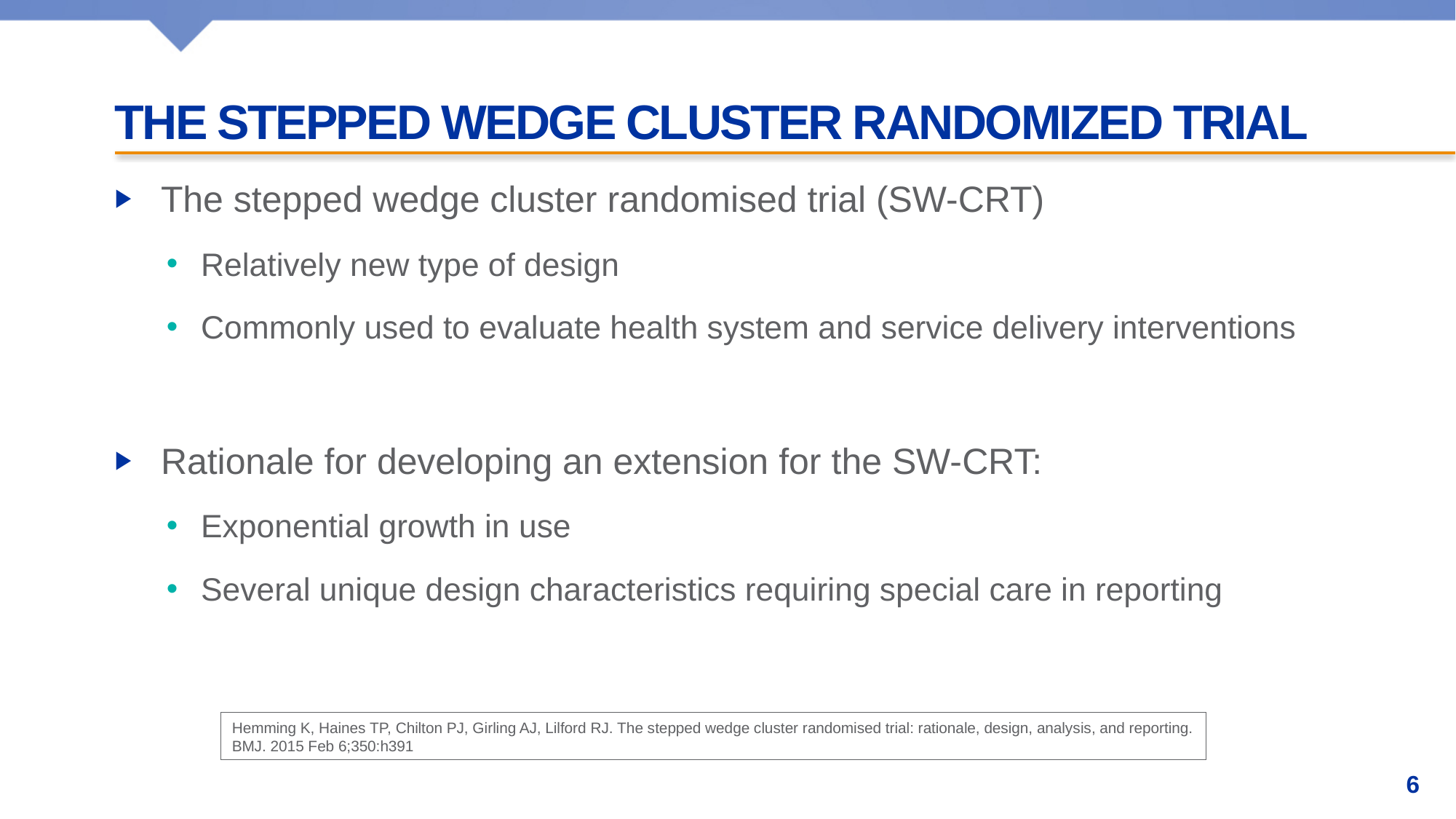

# The stepped wedge cluster randomized trial
The stepped wedge cluster randomised trial (SW-CRT)
Relatively new type of design
Commonly used to evaluate health system and service delivery interventions

Rationale for developing an extension for the SW-CRT:
Exponential growth in use
Several unique design characteristics requiring special care in reporting
Hemming K, Haines TP, Chilton PJ, Girling AJ, Lilford RJ. The stepped wedge cluster randomised trial: rationale, design, analysis, and reporting. BMJ. 2015 Feb 6;350:h391
6